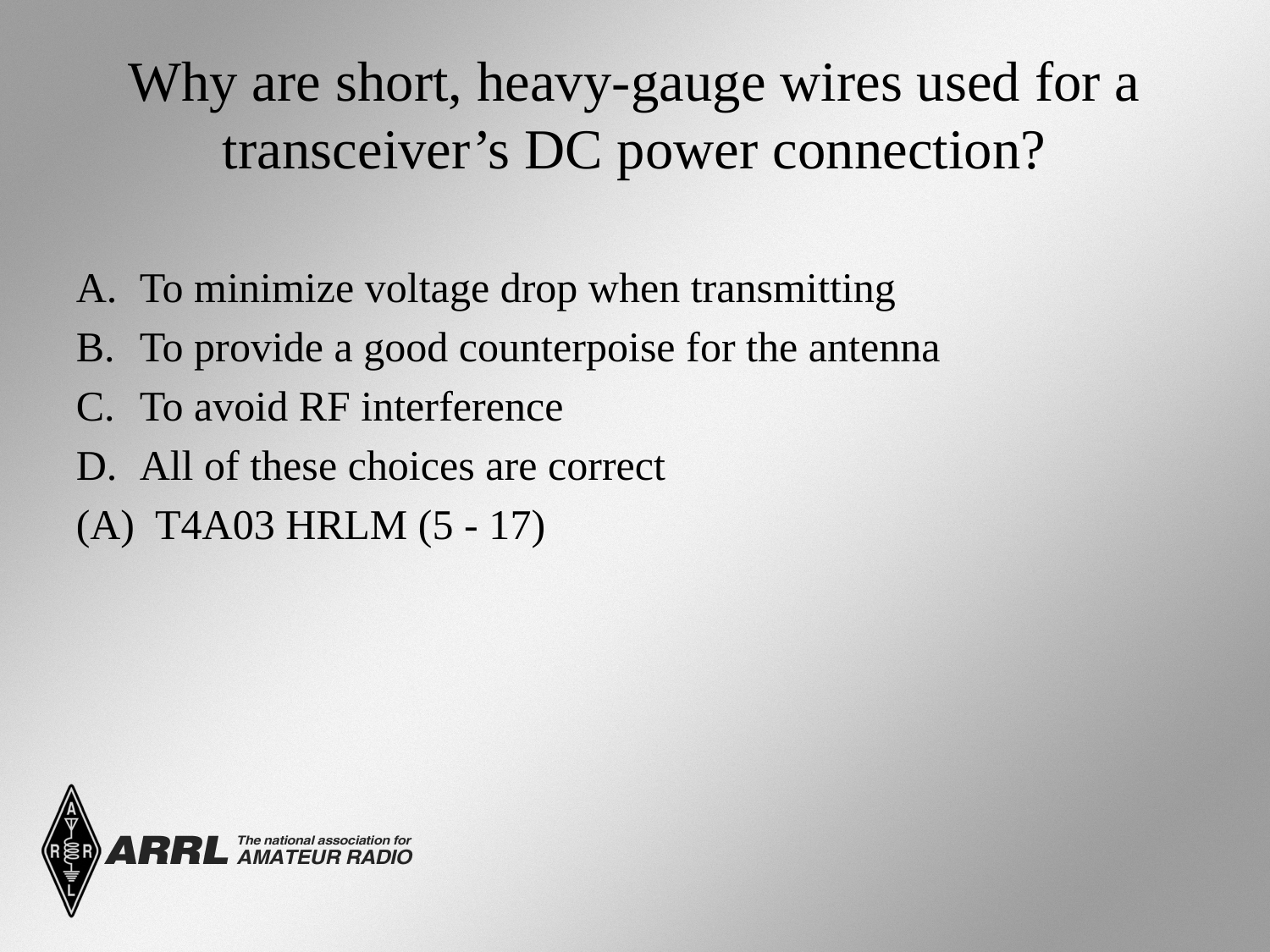

# Why are short, heavy-gauge wires used for a transceiver’s DC power connection?
To minimize voltage drop when transmitting
To provide a good counterpoise for the antenna
To avoid RF interference
All of these choices are correct
(A)  T4A03 HRLM (5 - 17)